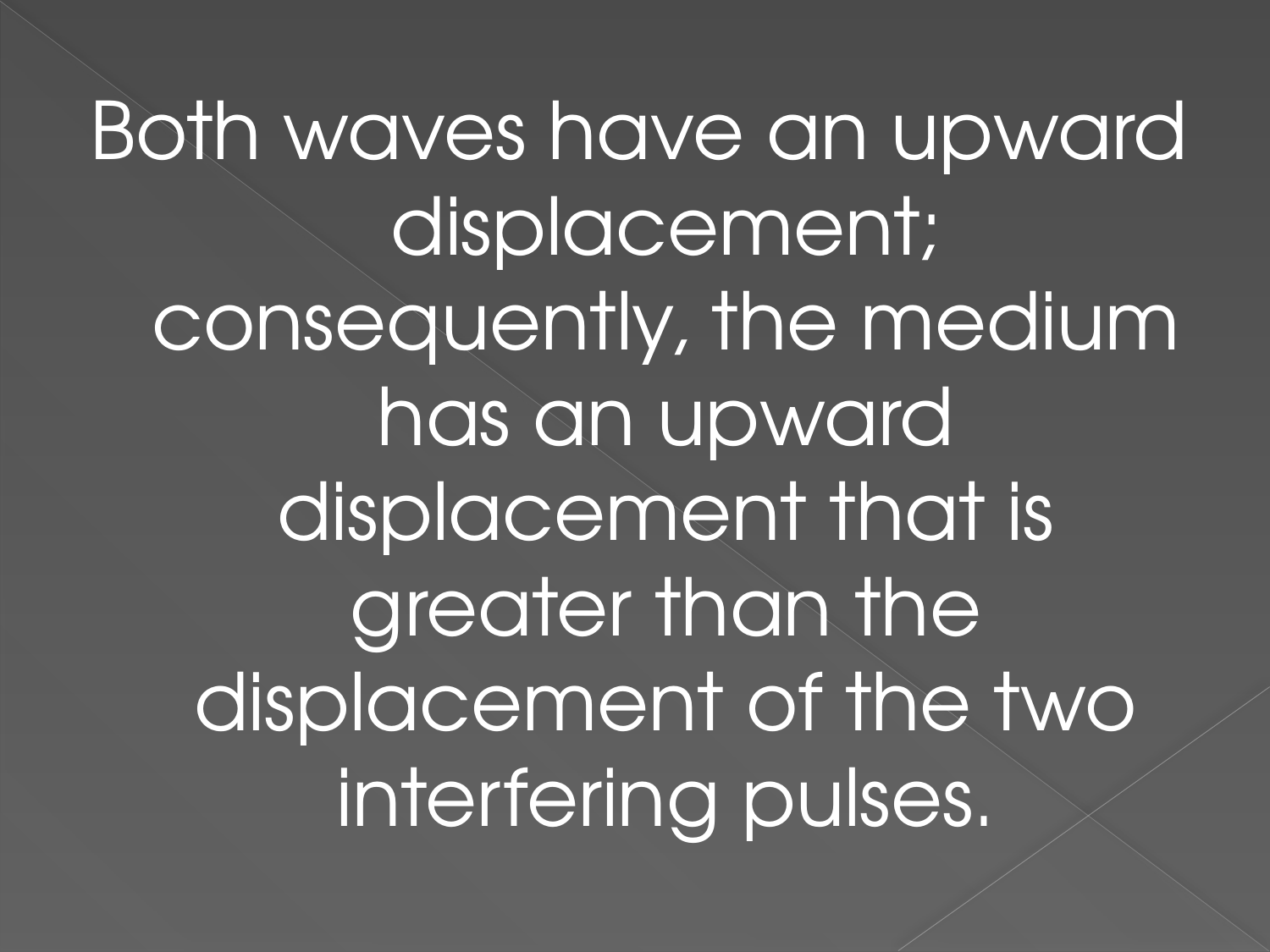

Both waves have an upward displacement; consequently, the medium has an upward displacement that is greater than the displacement of the two interfering pulses.